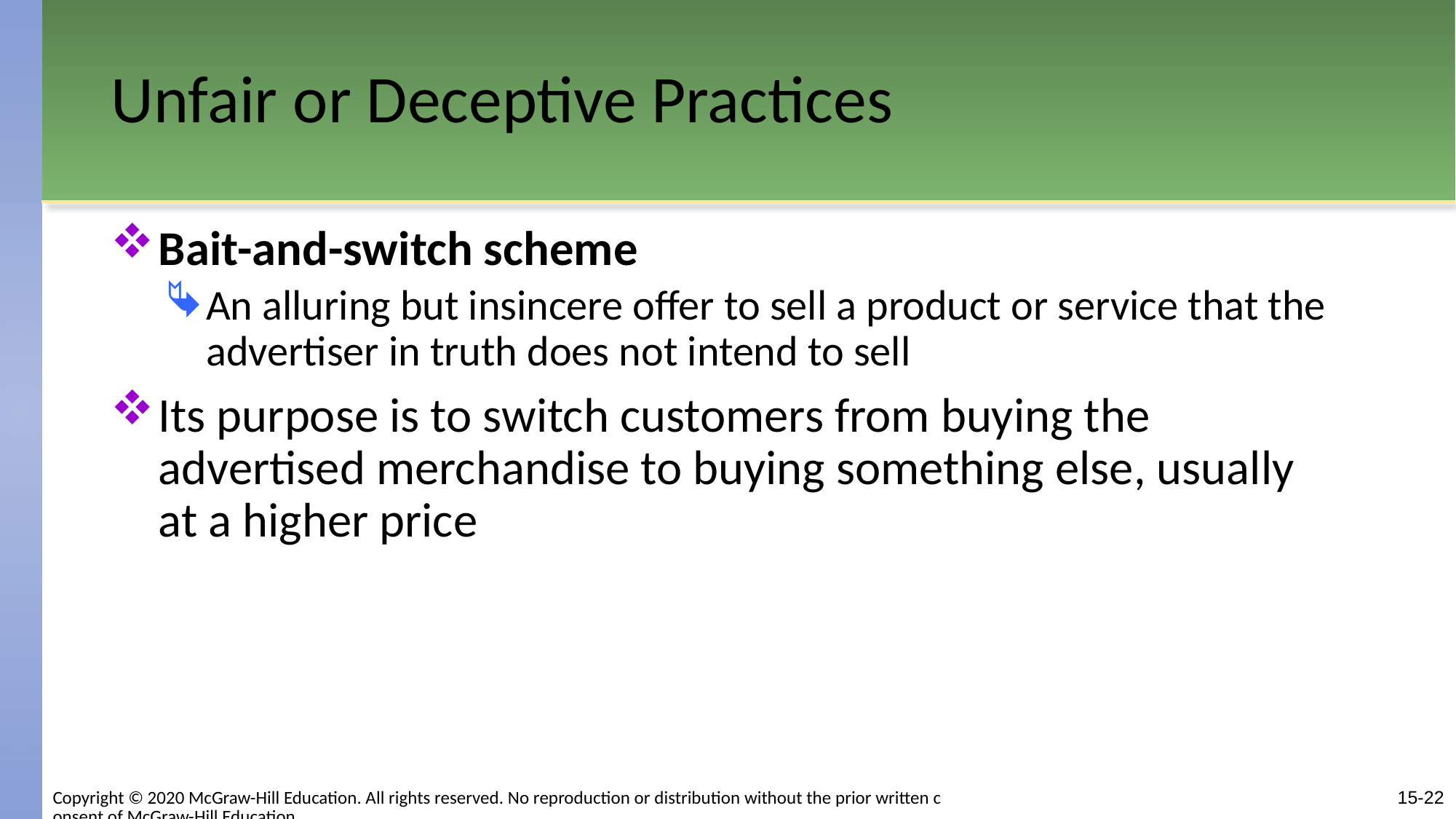

# Unfair or Deceptive Practices
Bait-and-switch scheme
An alluring but insincere offer to sell a product or service that the advertiser in truth does not intend to sell
Its purpose is to switch customers from buying the advertised merchandise to buying something else, usually at a higher price

15-22
Copyright © 2020 McGraw-Hill Education. All rights reserved. No reproduction or distribution without the prior written consent of McGraw-Hill Education.